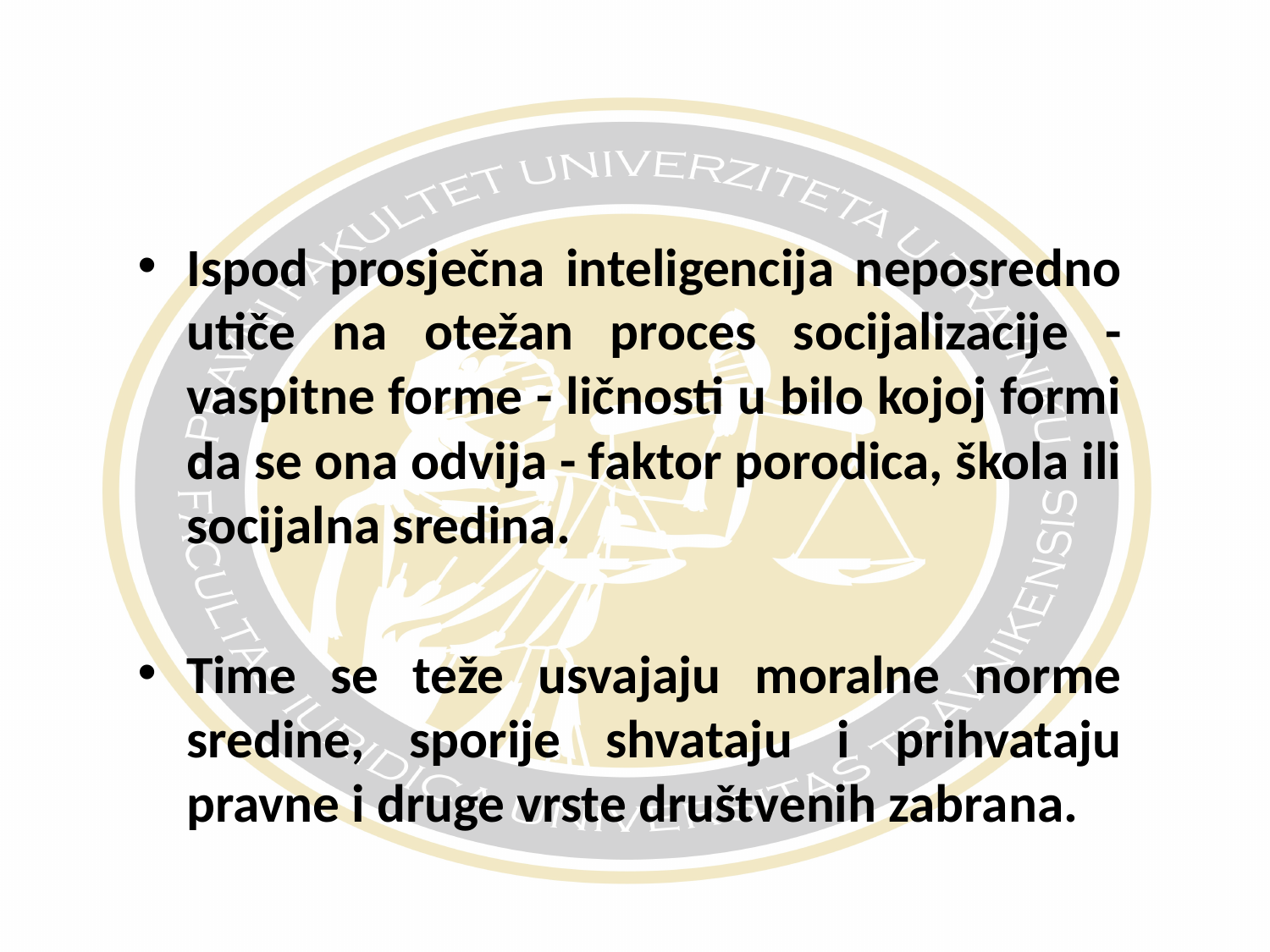

#
Ispod prosječna inteligencija neposredno utiče na otežan proces socijalizacije - vaspitne forme - ličnosti u bilo kojoj formi da se ona odvija - faktor porodica, škola ili socijalna sredina.

Time se teže usvajaju moralne norme sredine, sporije shvataju i prihvataju pravne i druge vrste društvenih zabrana.